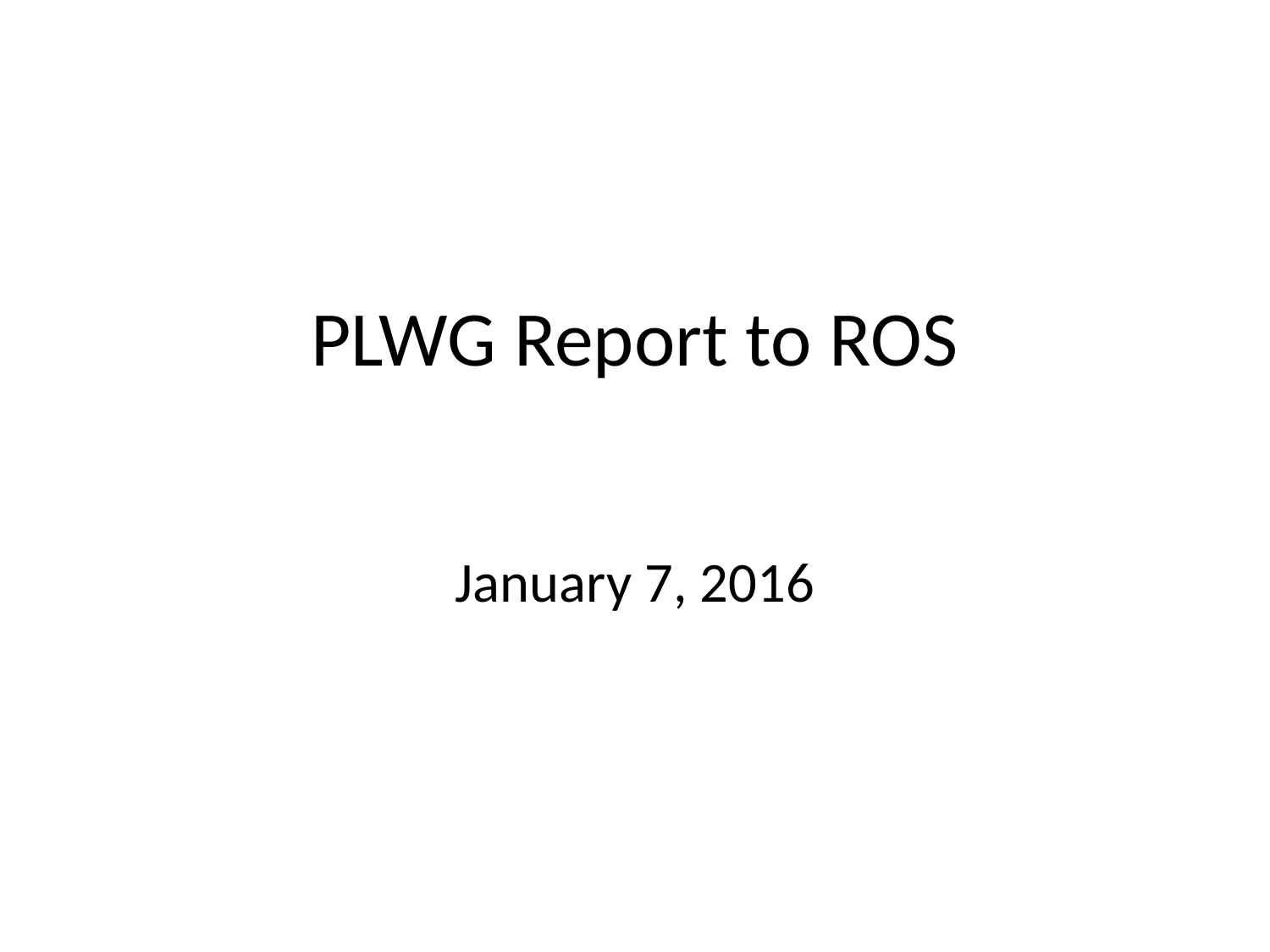

# PLWG Report to ROS
January 7, 2016